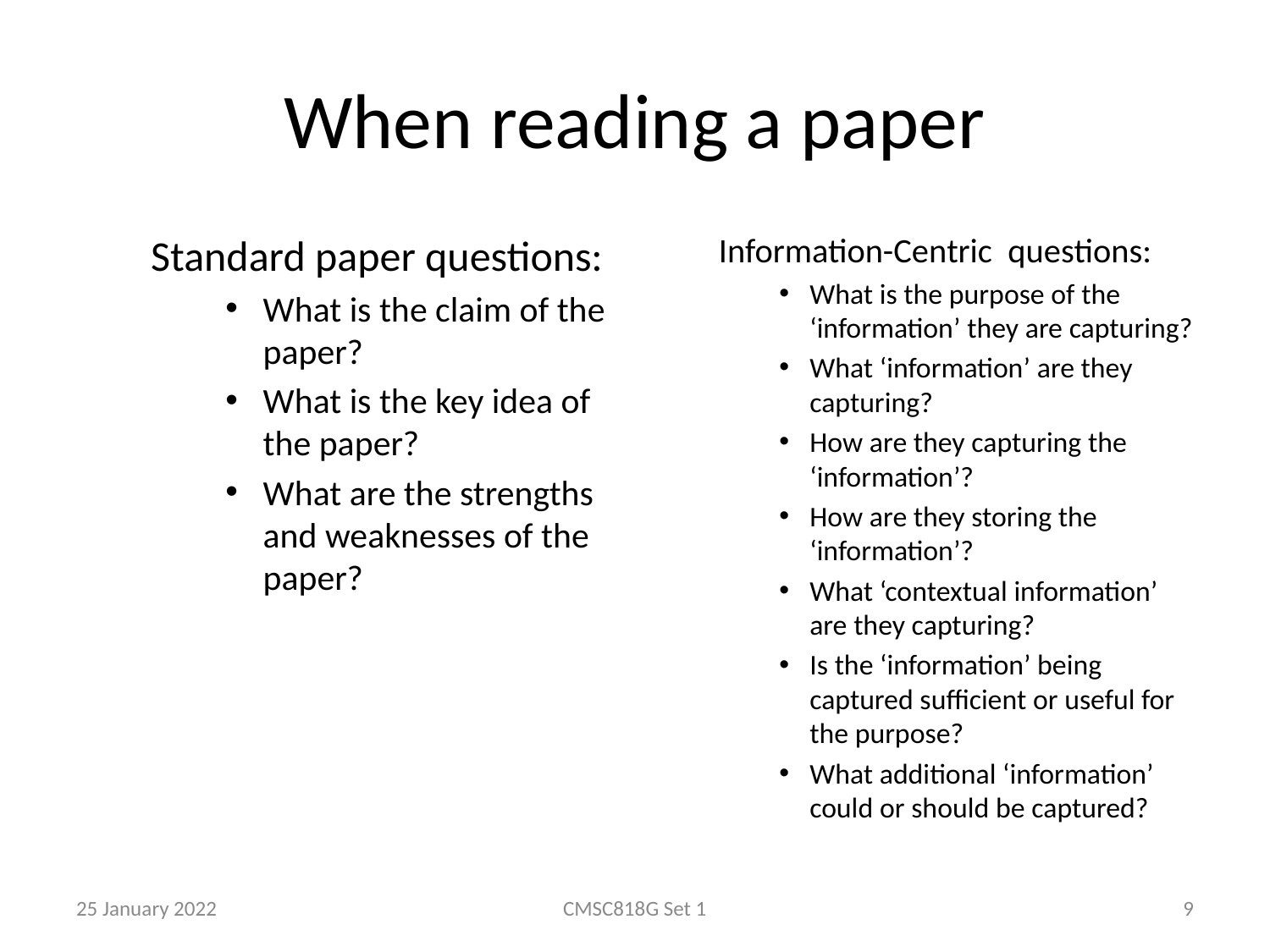

# When reading a paper
Standard paper questions:
What is the claim of the paper?
What is the key idea of the paper?
What are the strengths and weaknesses of the paper?

Information-Centric  questions:
What is the purpose of the ‘information’ they are capturing?
What ‘information’ are they capturing?
How are they capturing the ‘information’?
How are they storing the ‘information’?
What ‘contextual information’ are they capturing?
Is the ‘information’ being captured sufficient or useful for the purpose?
What additional ‘information’ could or should be captured?

25 January 2022
CMSC818G Set 1
9